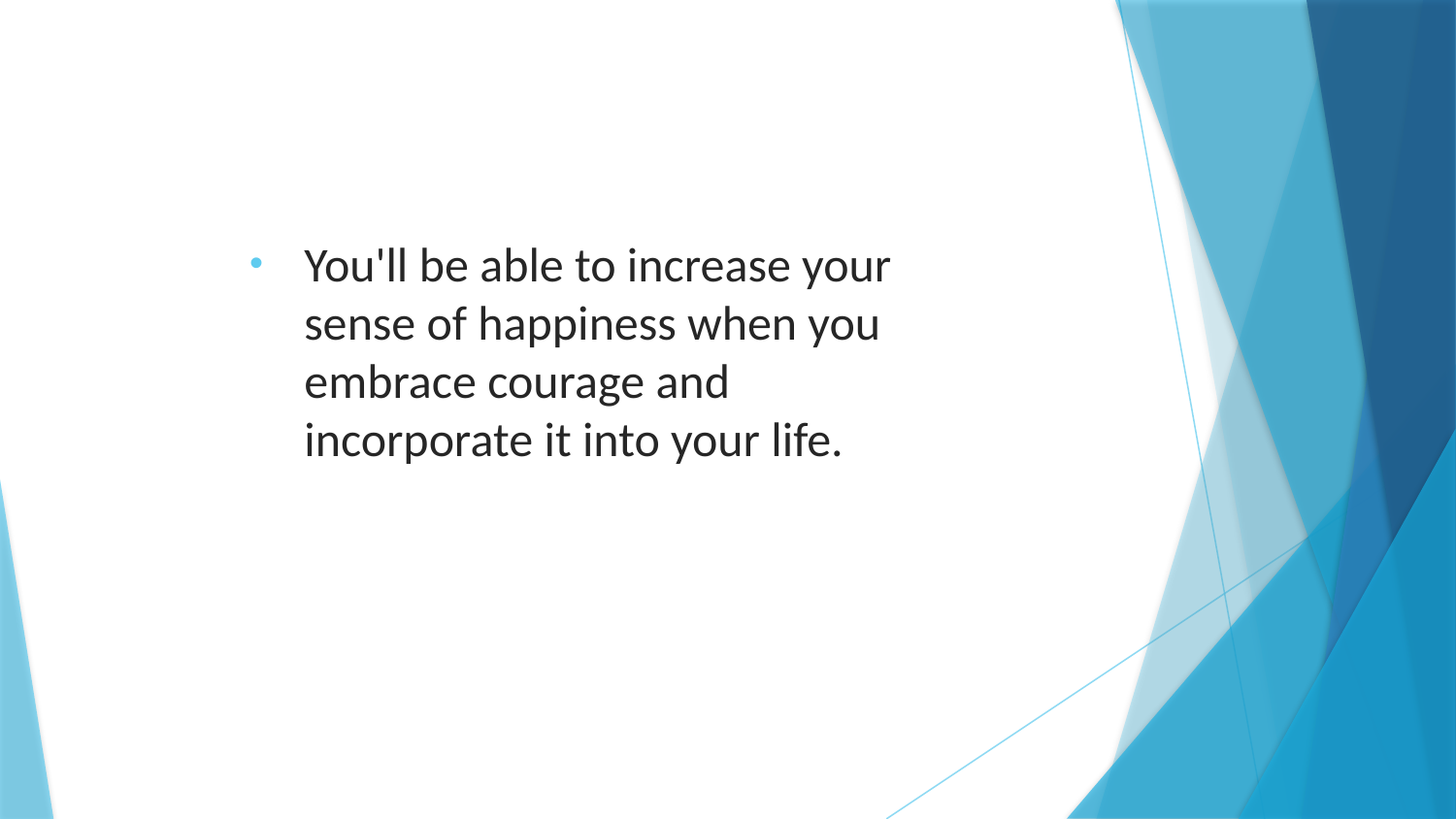

You'll be able to increase your sense of happiness when you embrace courage and incorporate it into your life.